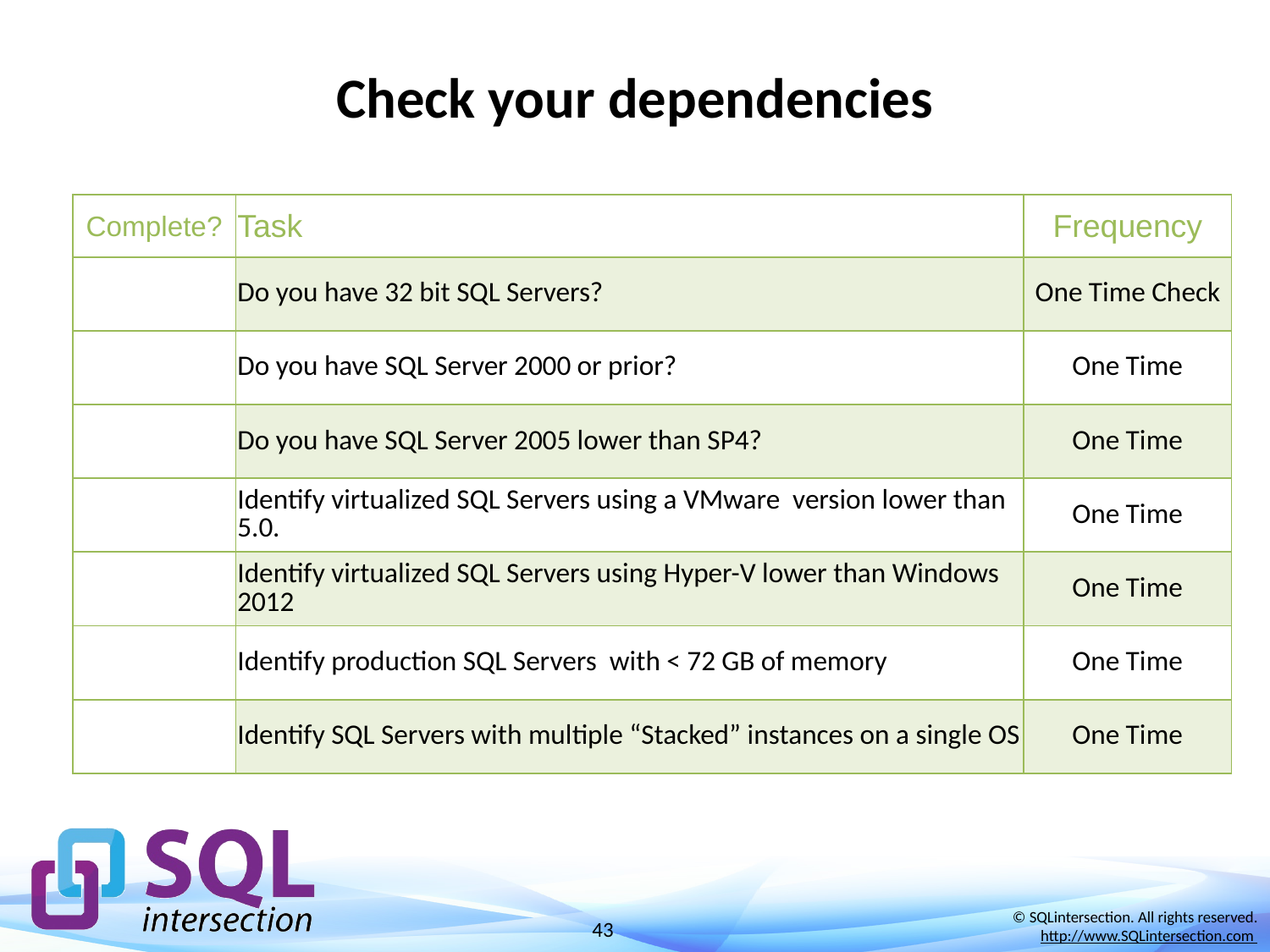

# Check your dependencies
| Complete? | Task | Frequency |
| --- | --- | --- |
|  | Do you have 32 bit SQL Servers? | One Time Check |
|  | Do you have SQL Server 2000 or prior? | One Time |
|  | Do you have SQL Server 2005 lower than SP4? | One Time |
|  | Identify virtualized SQL Servers using a VMware version lower than 5.0. | One Time |
|  | Identify virtualized SQL Servers using Hyper-V lower than Windows 2012 | One Time |
|  | Identify production SQL Servers with < 72 GB of memory | One Time |
|  | Identify SQL Servers with multiple “Stacked” instances on a single OS | One Time |